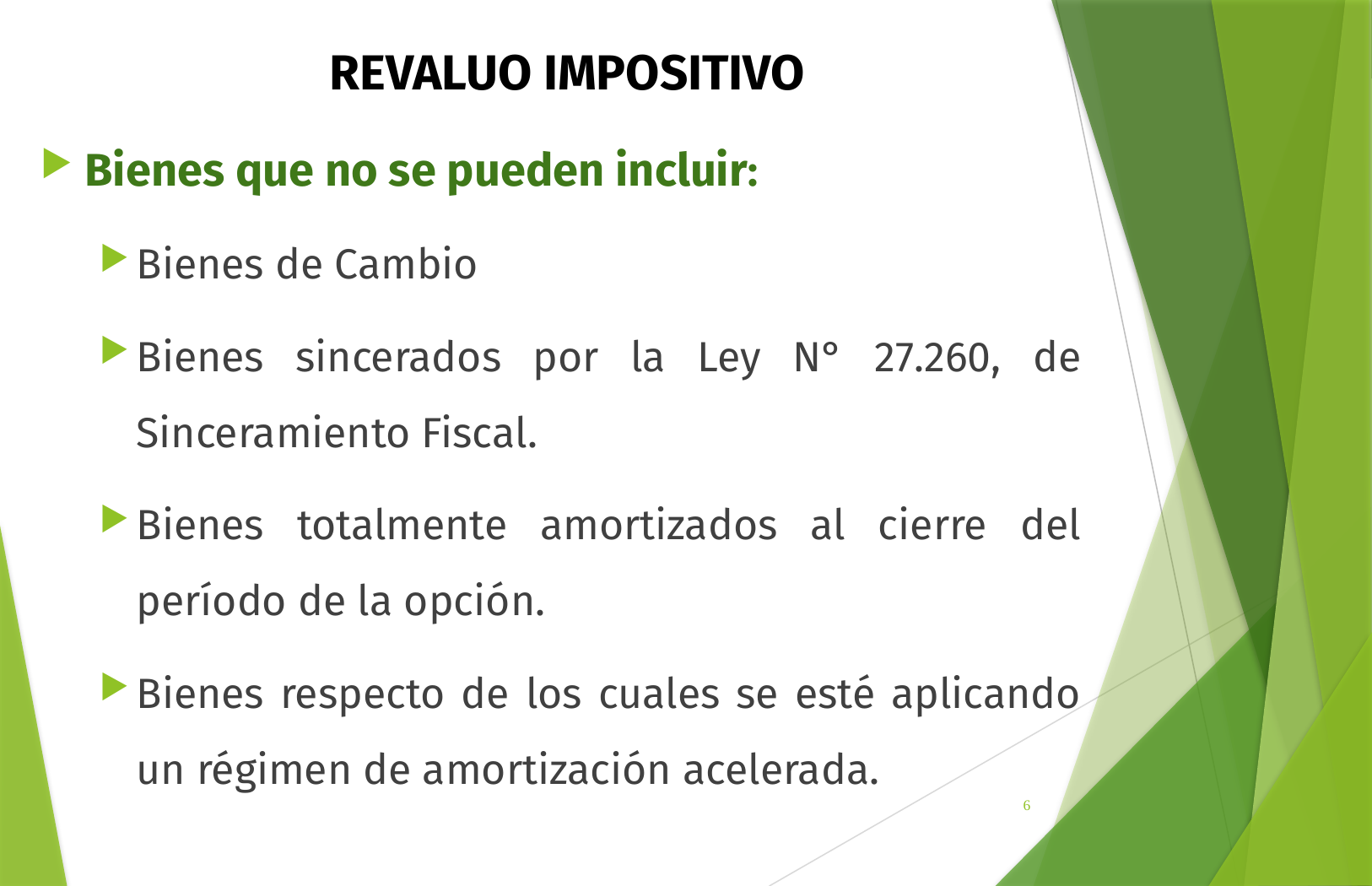

# REVALUO IMPOSITIVO
Bienes que no se pueden incluir:
Bienes de Cambio
Bienes sincerados por la Ley N° 27.260, de Sinceramiento Fiscal.
Bienes totalmente amortizados al cierre del período de la opción.
Bienes respecto de los cuales se esté aplicando un régimen de amortización acelerada.

6